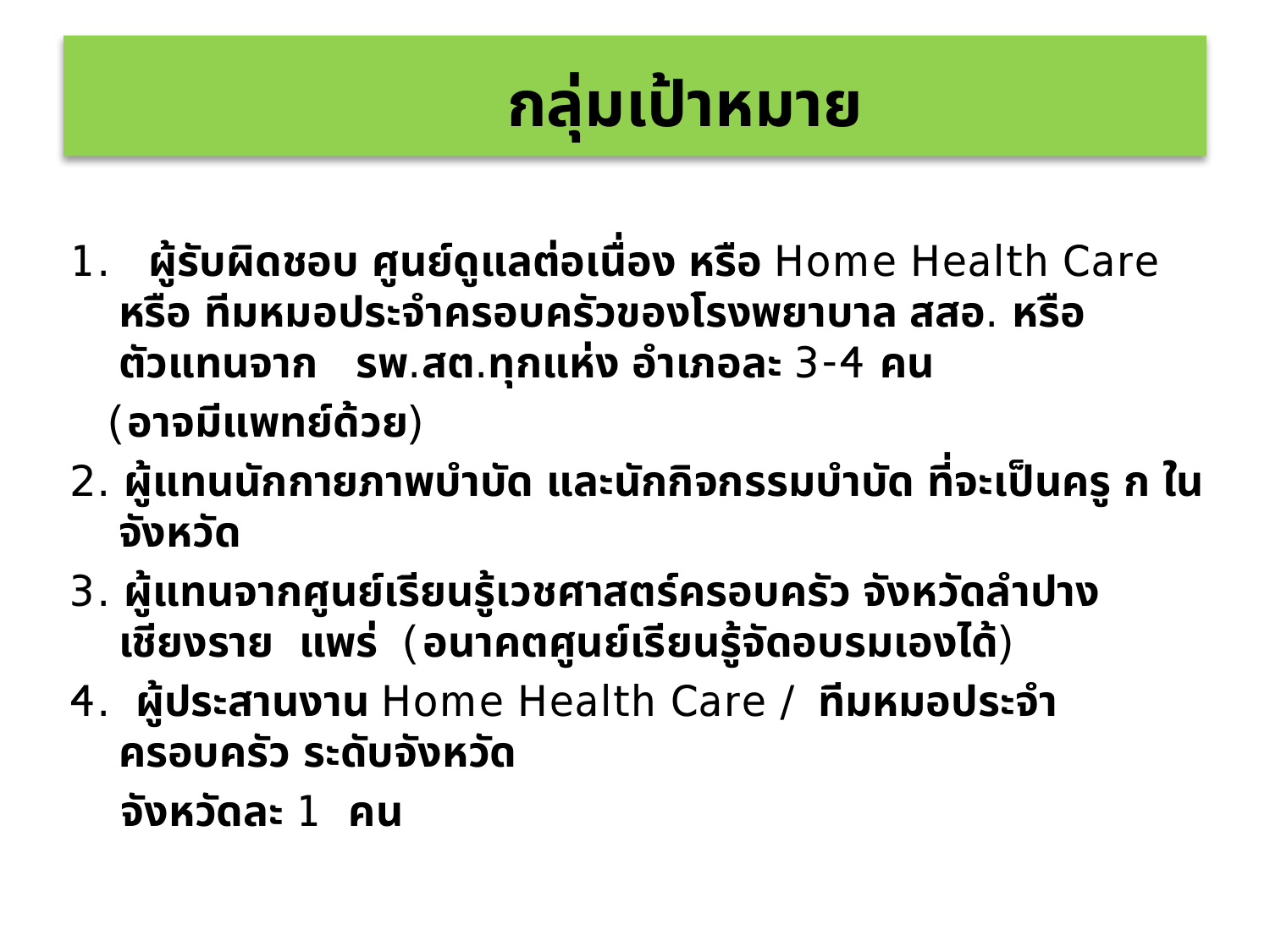

# กลุ่มเป้าหมาย
1.   ผู้รับผิดชอบ ศูนย์ดูแลต่อเนื่อง หรือ Home Health Care  หรือ ทีมหมอประจำครอบครัวของโรงพยาบาล สสอ. หรือ  ตัวแทนจาก   รพ.สต.ทุกแห่ง อำเภอละ 3-4 คน
   (อาจมีแพทย์ด้วย)
2. ผู้แทนนักกายภาพบำบัด และนักกิจกรรมบำบัด ที่จะเป็นครู ก ในจังหวัด
3. ผู้แทนจากศูนย์เรียนรู้เวชศาสตร์ครอบครัว จังหวัดลำปาง เชียงราย  แพร่  (อนาคตศูนย์เรียนรู้จัดอบรมเองได้)
4.  ผู้ประสานงาน Home Health Care / ทีมหมอประจำครอบครัว ระดับจังหวัด
    จังหวัดละ 1  คน